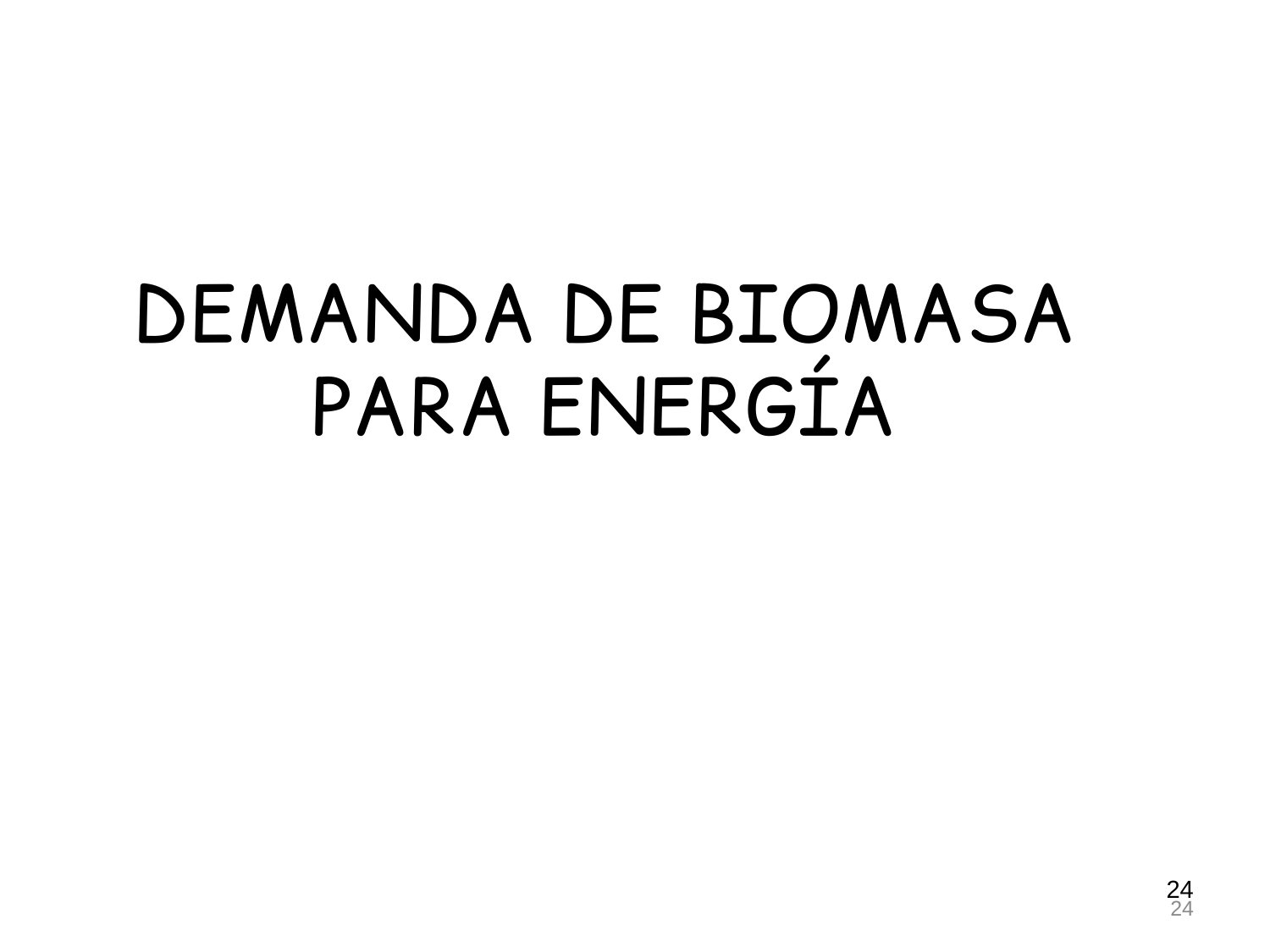

DEMANDA DE BIOMASA PARA ENERGÍA
24
24